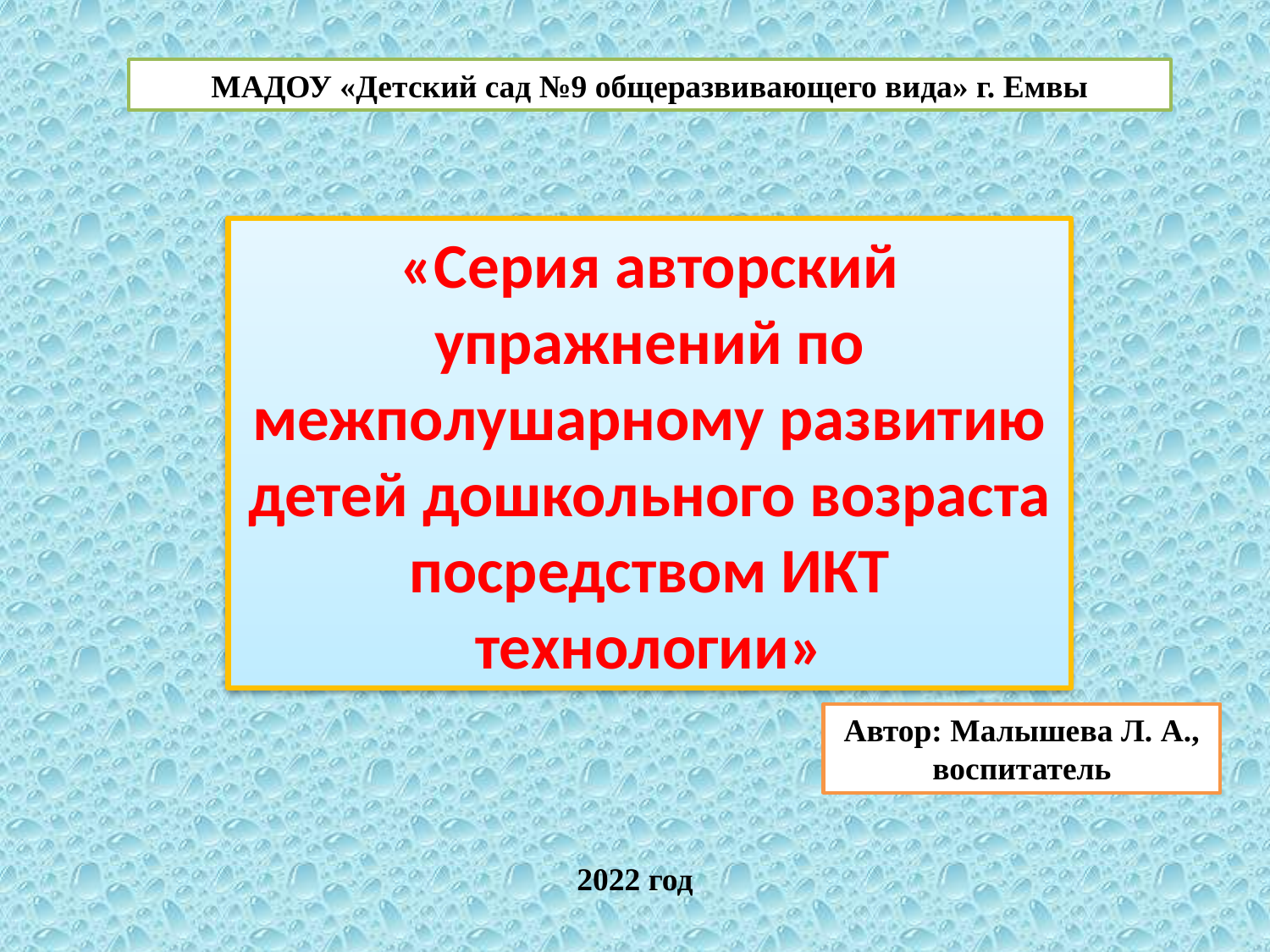

МАДОУ «Детский сад №9 общеразвивающего вида» г. Емвы
«Серия авторский упражнений по межполушарному развитию детей дошкольного возраста посредством ИКТ технологии»
Автор: Малышева Л. А., воспитатель
2022 год